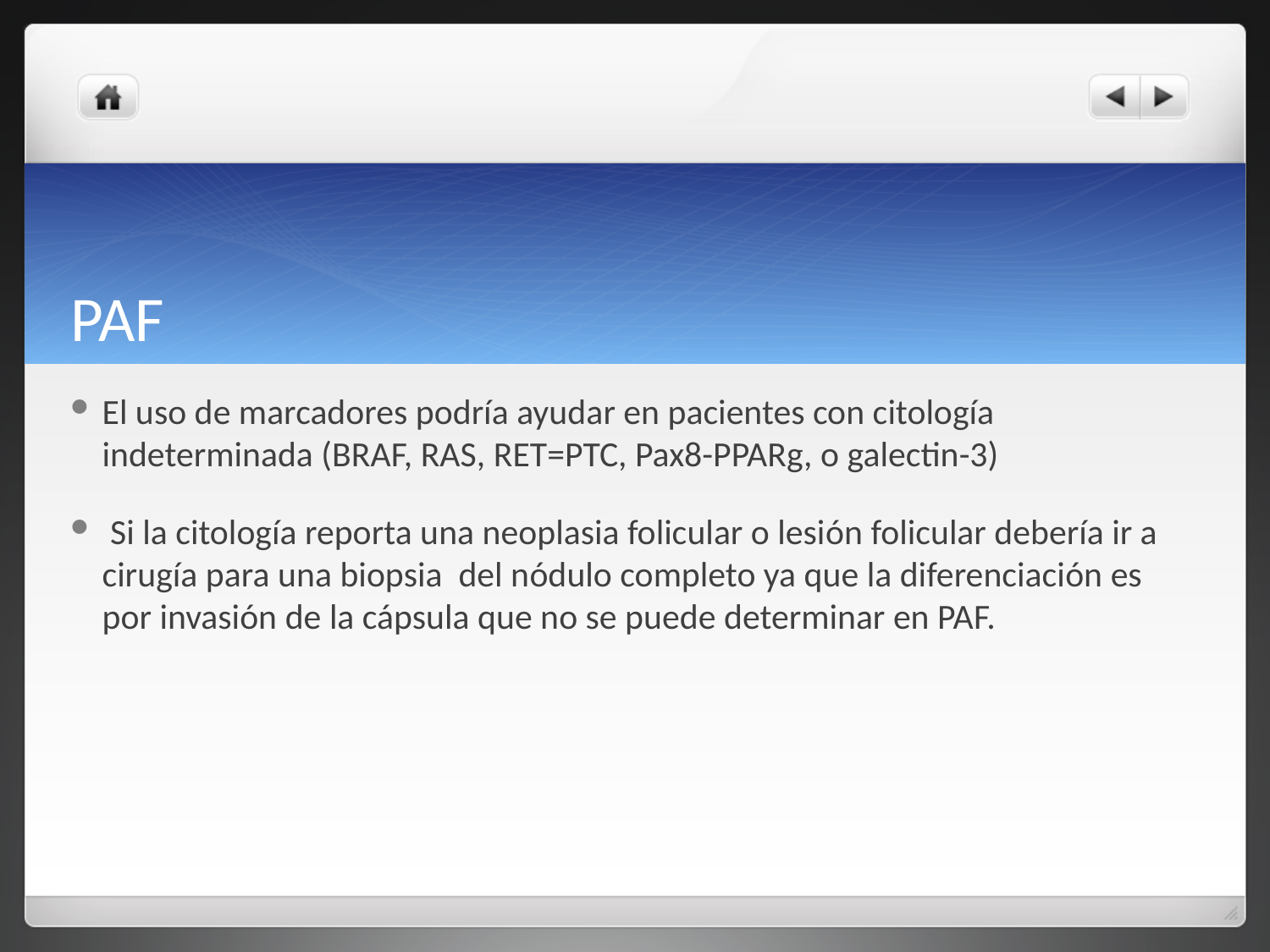

# PAF
El uso de marcadores podría ayudar en pacientes con citología indeterminada (BRAF, RAS, RET=PTC, Pax8-PPARg, o galectin-3)
 Si la citología reporta una neoplasia folicular o lesión folicular debería ir a cirugía para una biopsia  del nódulo completo ya que la diferenciación es por invasión de la cápsula que no se puede determinar en PAF.